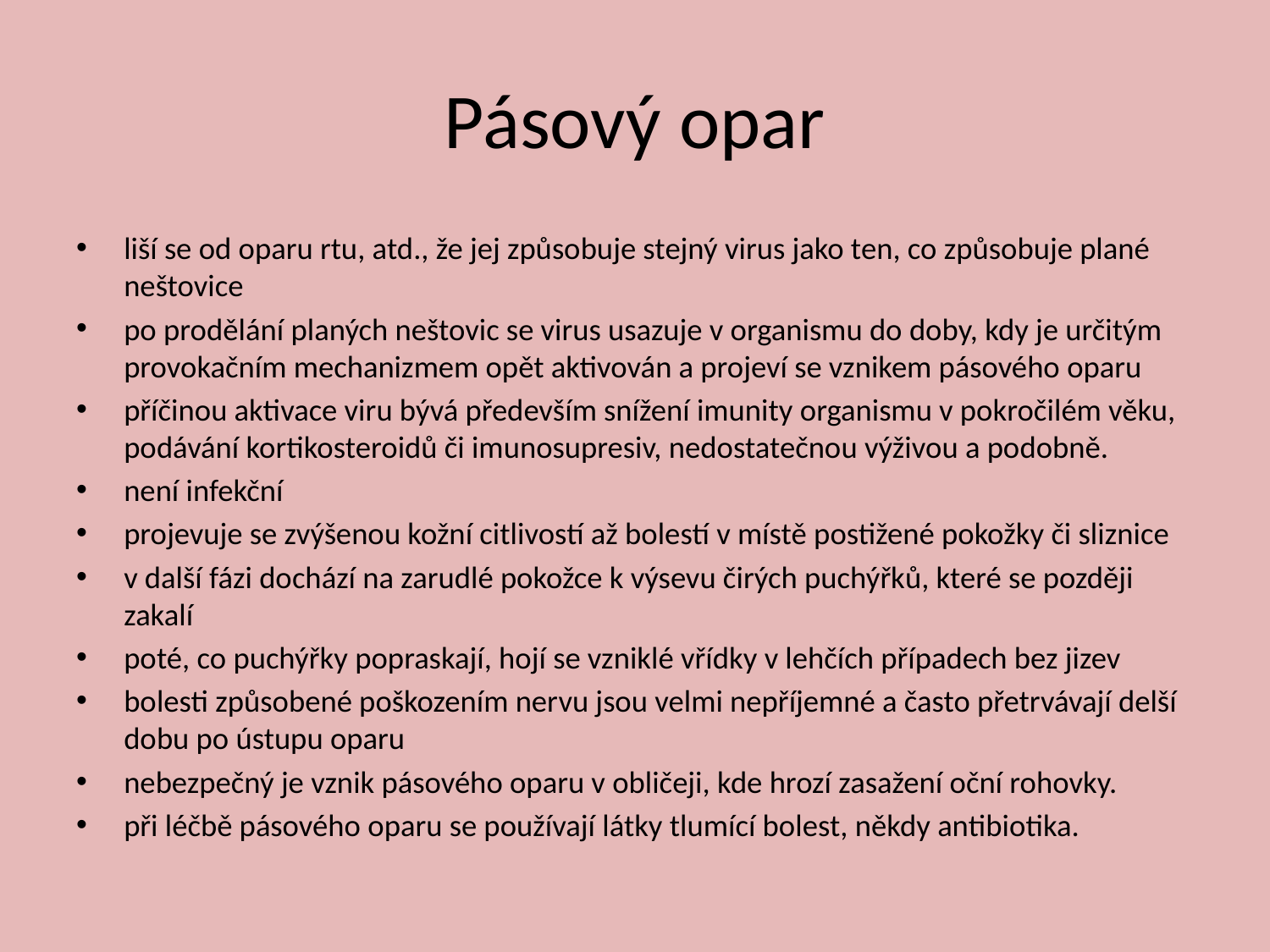

# Pásový opar
liší se od oparu rtu, atd., že jej způsobuje stejný virus jako ten, co způsobuje plané neštovice
po prodělání planých neštovic se virus usazuje v organismu do doby, kdy je určitým provokačním mechanizmem opět aktivován a projeví se vznikem pásového oparu
příčinou aktivace viru bývá především snížení imunity organismu v pokročilém věku, podávání kortikosteroidů či imunosupresiv, nedostatečnou výživou a podobně.
není infekční
projevuje se zvýšenou kožní citlivostí až bolestí v místě postižené pokožky či sliznice
v další fázi dochází na zarudlé pokožce k výsevu čirých puchýřků, které se později zakalí
poté, co puchýřky popraskají, hojí se vzniklé vřídky v lehčích případech bez jizev
bolesti způsobené poškozením nervu jsou velmi nepříjemné a často přetrvávají delší dobu po ústupu oparu
nebezpečný je vznik pásového oparu v obličeji, kde hrozí zasažení oční rohovky.
při léčbě pásového oparu se používají látky tlumící bolest, někdy antibiotika.